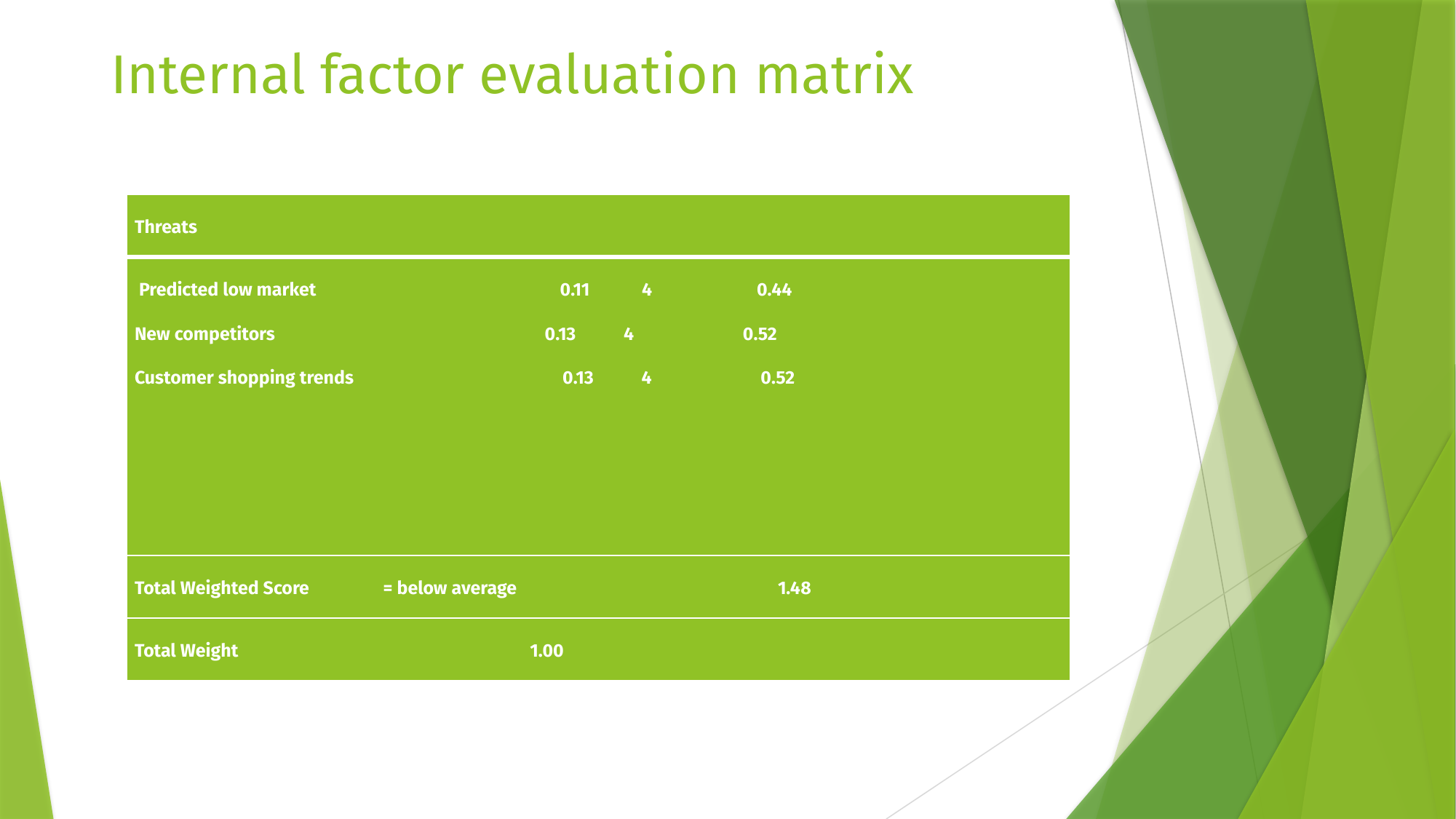

# Internal factor evaluation matrix
| Threats |
| --- |
| Predicted low market 0.11 4 0.44 New competitors 0.13 4 0.52 Customer shopping trends 0.13 4 0.52 |
| Total Weighted Score = below average 1.48 |
| Total Weight 1.00 |